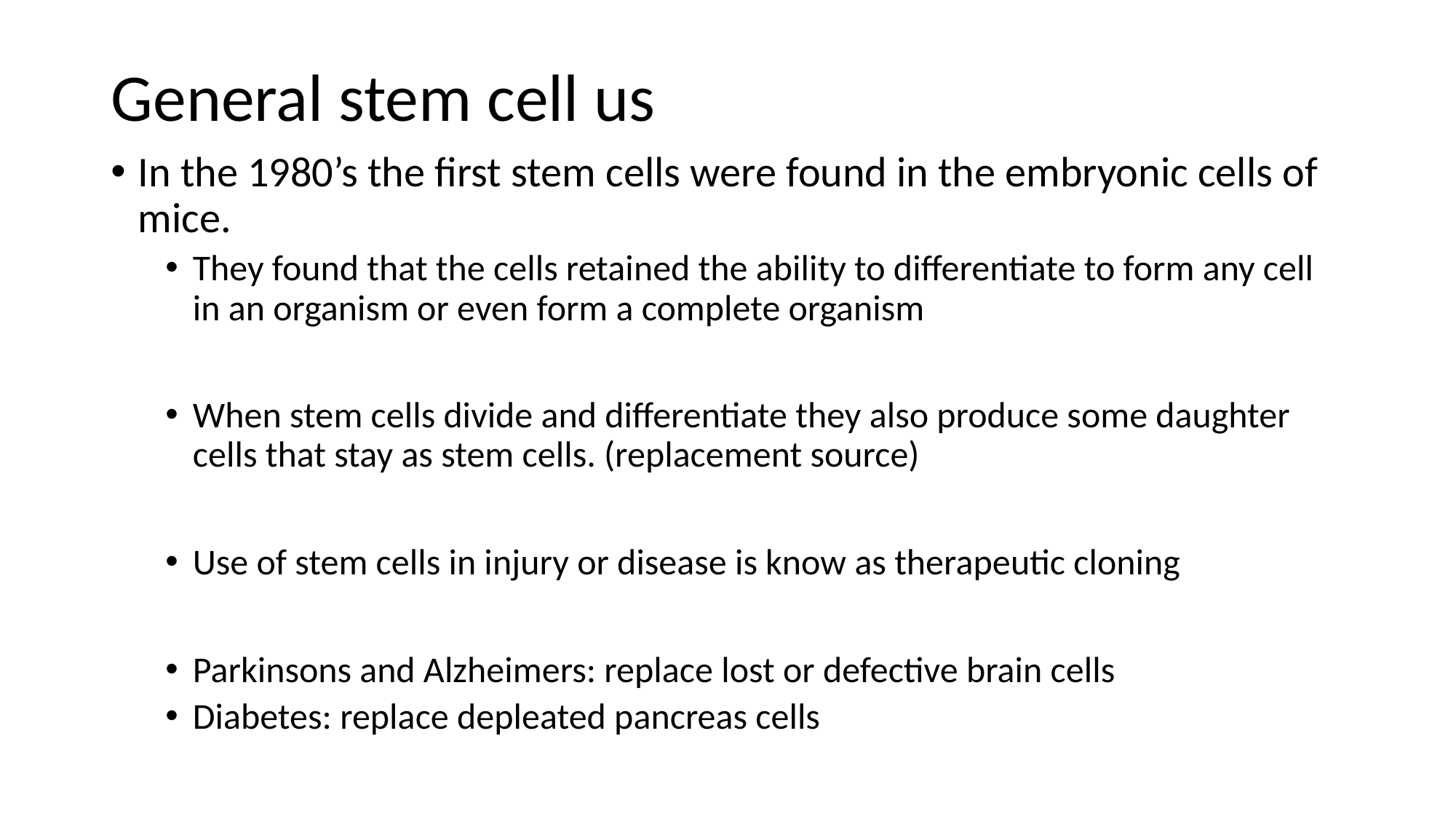

# General stem cell us
In the 1980’s the first stem cells were found in the embryonic cells of mice.
They found that the cells retained the ability to differentiate to form any cell in an organism or even form a complete organism

When stem cells divide and differentiate they also produce some daughter cells that stay as stem cells. (replacement source)

Use of stem cells in injury or disease is know as therapeutic cloning

Parkinsons and Alzheimers: replace lost or defective brain cells
Diabetes: replace depleated pancreas cells